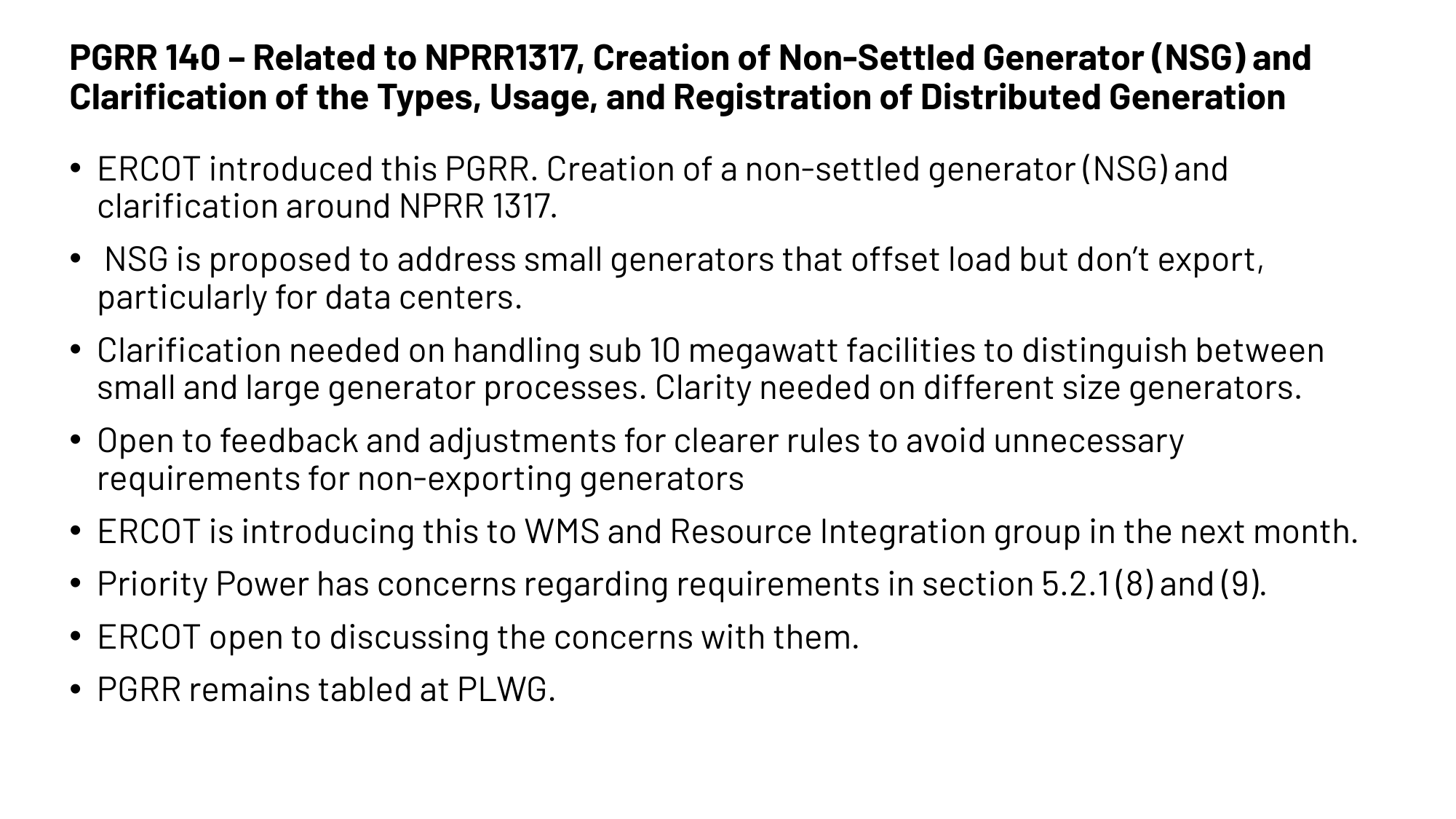

PGRR 140 – Related to NPRR1317, Creation of Non-Settled Generator (NSG) and Clarification of the Types, Usage, and Registration of Distributed Generation
ERCOT introduced this PGRR. Creation of a non-settled generator (NSG) and clarification around NPRR 1317.
 NSG is proposed to address small generators that offset load but don’t export, particularly for data centers.
Clarification needed on handling sub 10 megawatt facilities to distinguish between small and large generator processes. Clarity needed on different size generators.
Open to feedback and adjustments for clearer rules to avoid unnecessary requirements for non-exporting generators
ERCOT is introducing this to WMS and Resource Integration group in the next month.
Priority Power has concerns regarding requirements in section 5.2.1 (8) and (9).
ERCOT open to discussing the concerns with them.
PGRR remains tabled at PLWG.